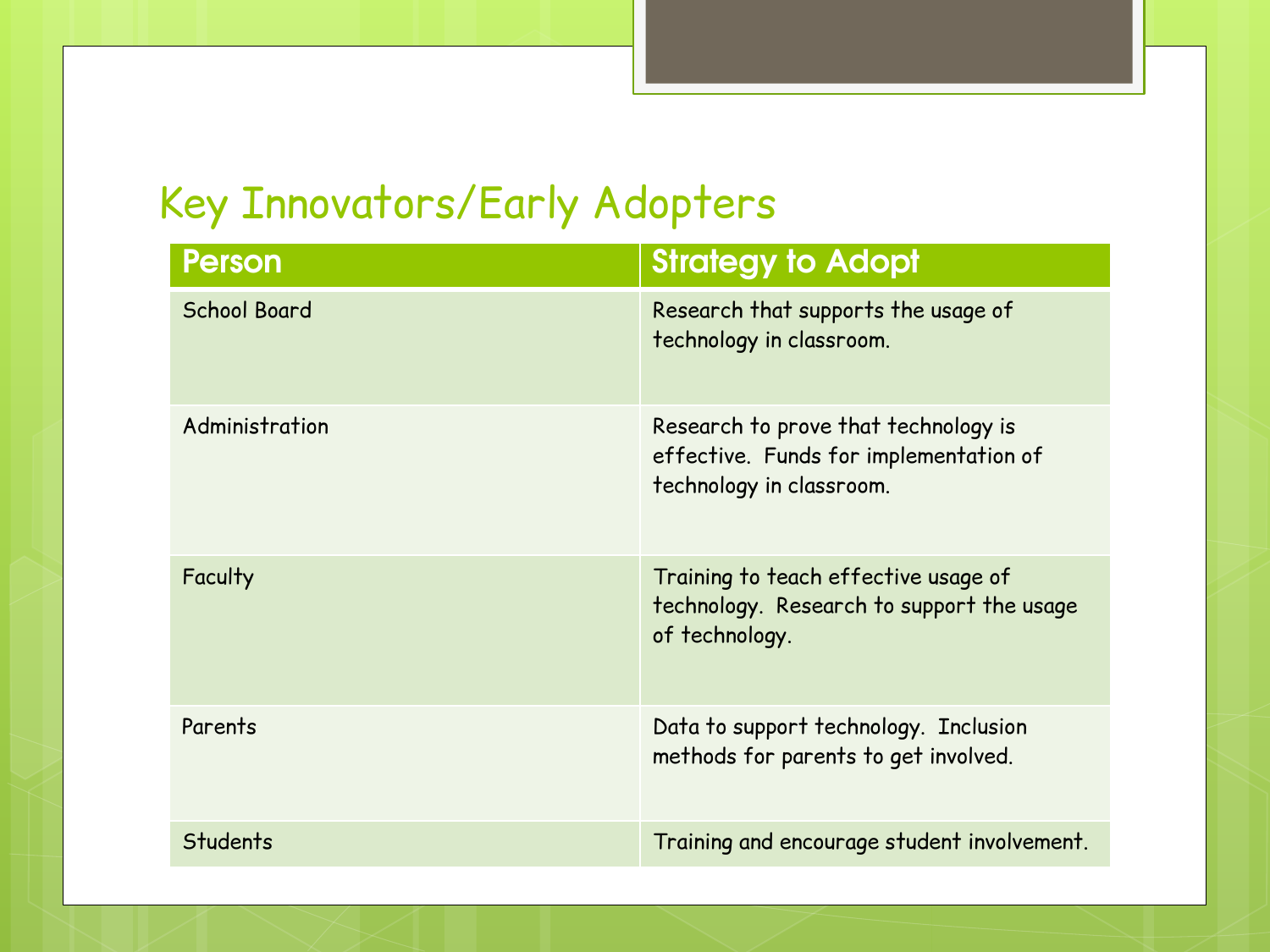

# Key Innovators/Early Adopters
| Person | Strategy to Adopt |
| --- | --- |
| School Board | Research that supports the usage of technology in classroom. |
| Administration | Research to prove that technology is effective. Funds for implementation of technology in classroom. |
| Faculty | Training to teach effective usage of technology. Research to support the usage of technology. |
| Parents | Data to support technology. Inclusion methods for parents to get involved. |
| Students | Training and encourage student involvement. |